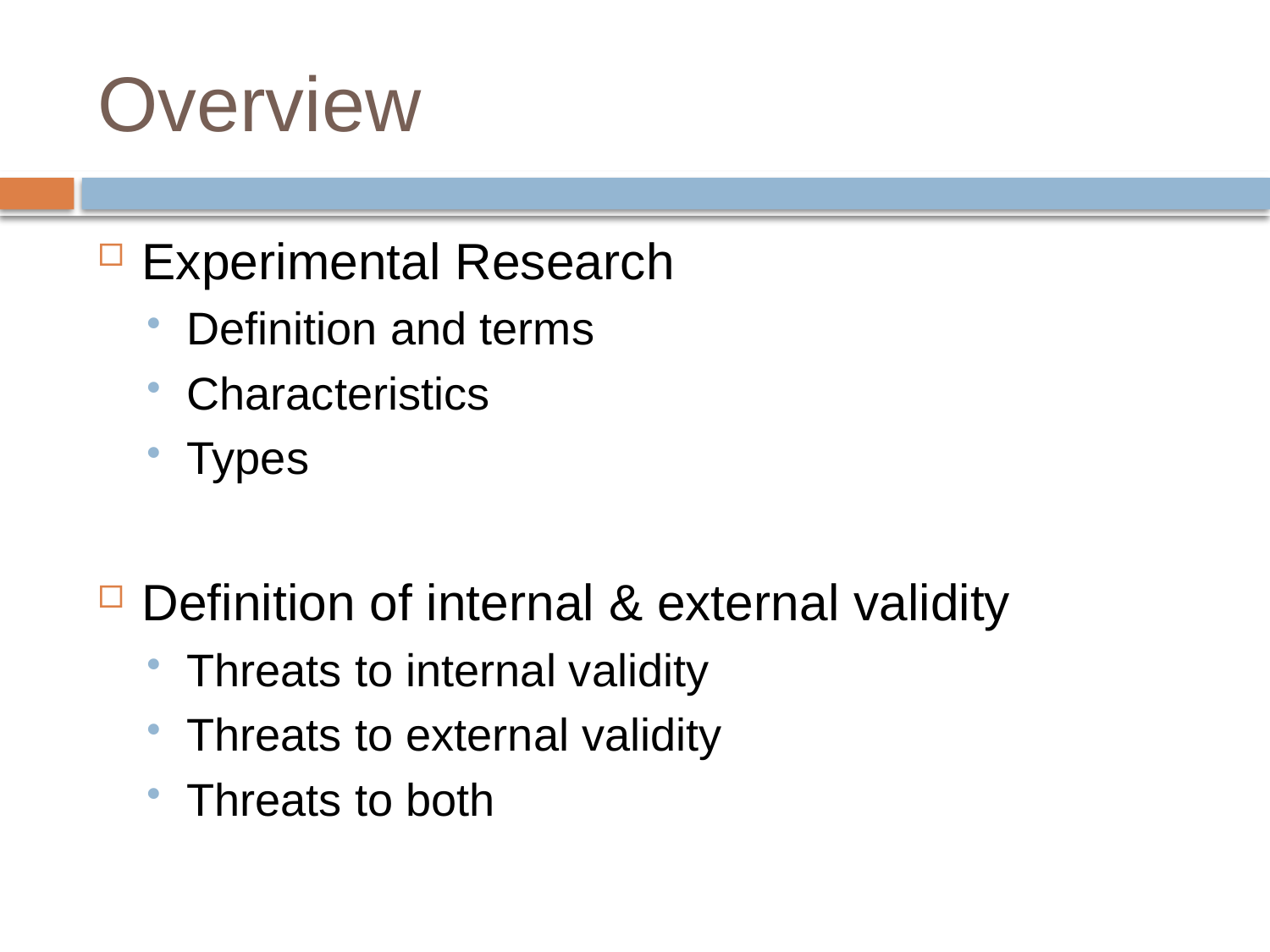

# Overview
Experimental Research
Definition and terms
Characteristics
Types

Definition of internal & external validity
Threats to internal validity
Threats to external validity
Threats to both